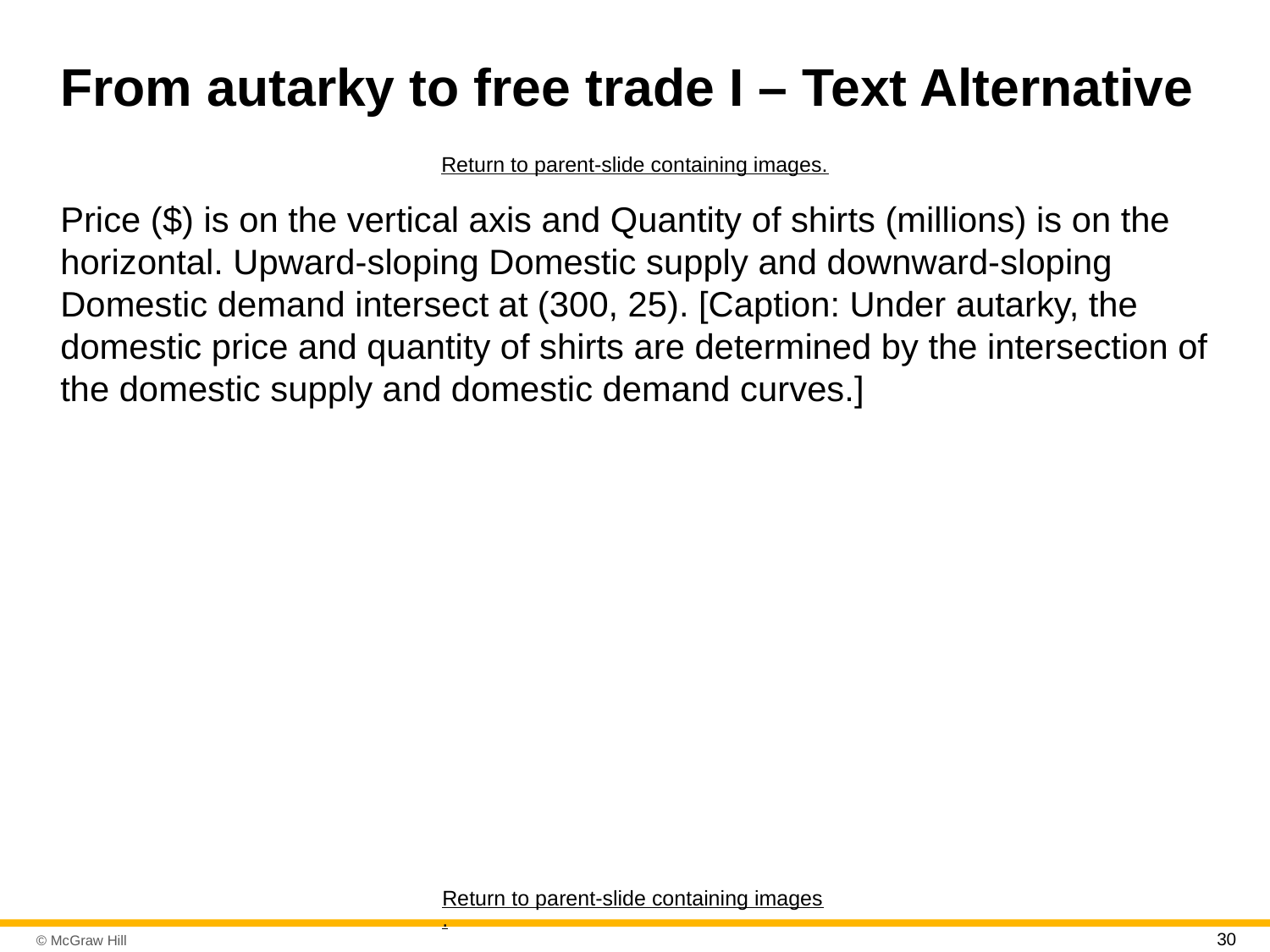

# From autarky to free trade I – Text Alternative
Return to parent-slide containing images.
Price ($) is on the vertical axis and Quantity of shirts (millions) is on the horizontal. Upward-sloping Domestic supply and downward-sloping Domestic demand intersect at (300, 25). [Caption: Under autarky, the domestic price and quantity of shirts are determined by the intersection of the domestic supply and domestic demand curves.]
Return to parent-slide containing images.